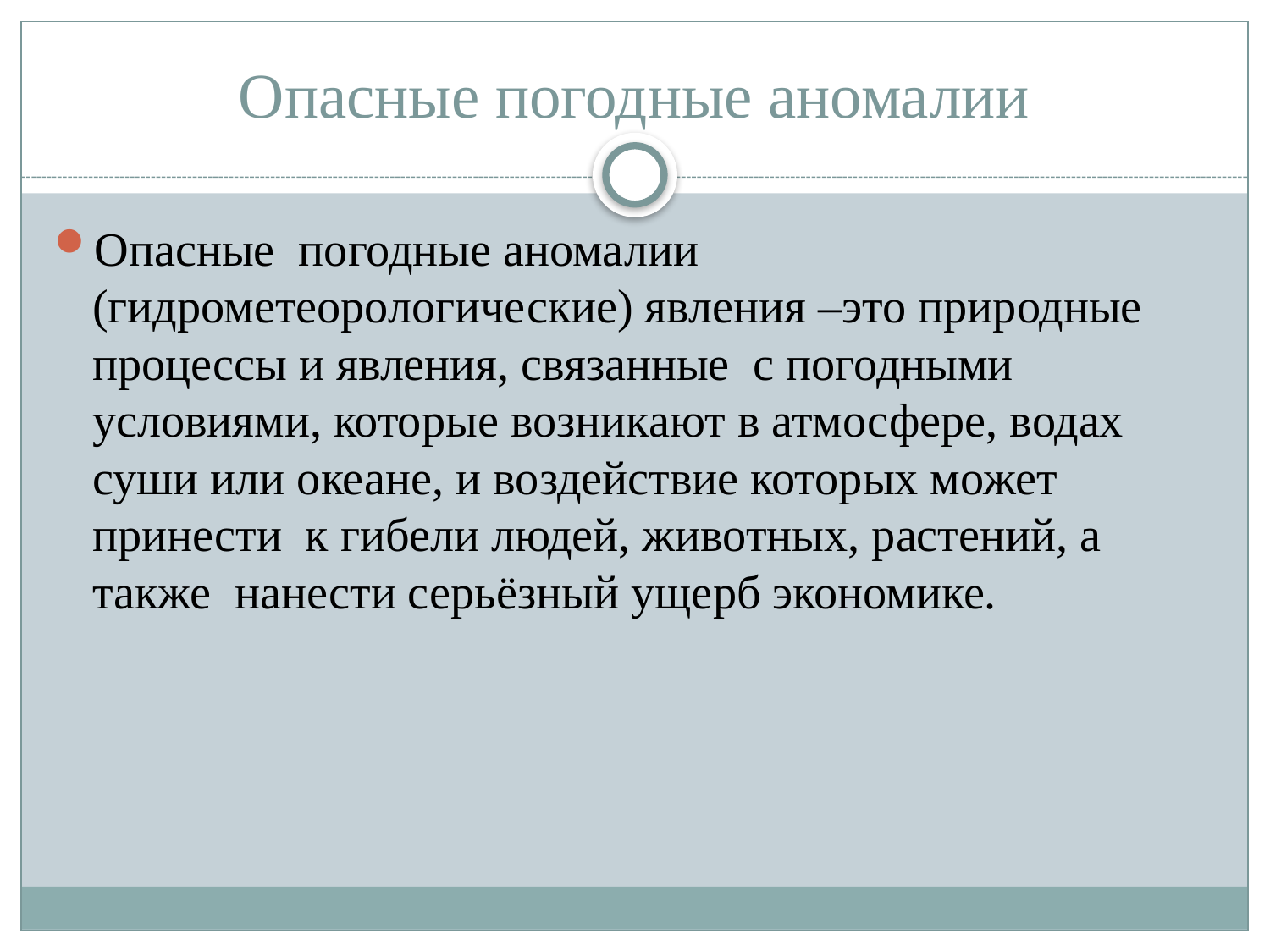

# Опасные погодные аномалии
Опасные  погодные аномалии (гидрометеорологические) явления –это природные процессы и явления, связанные  с погодными условиями, которые возникают в атмосфере, водах суши или океане, и воздействие которых может принести  к гибели людей, животных, растений, а также  нанести серьёзный ущерб экономике.